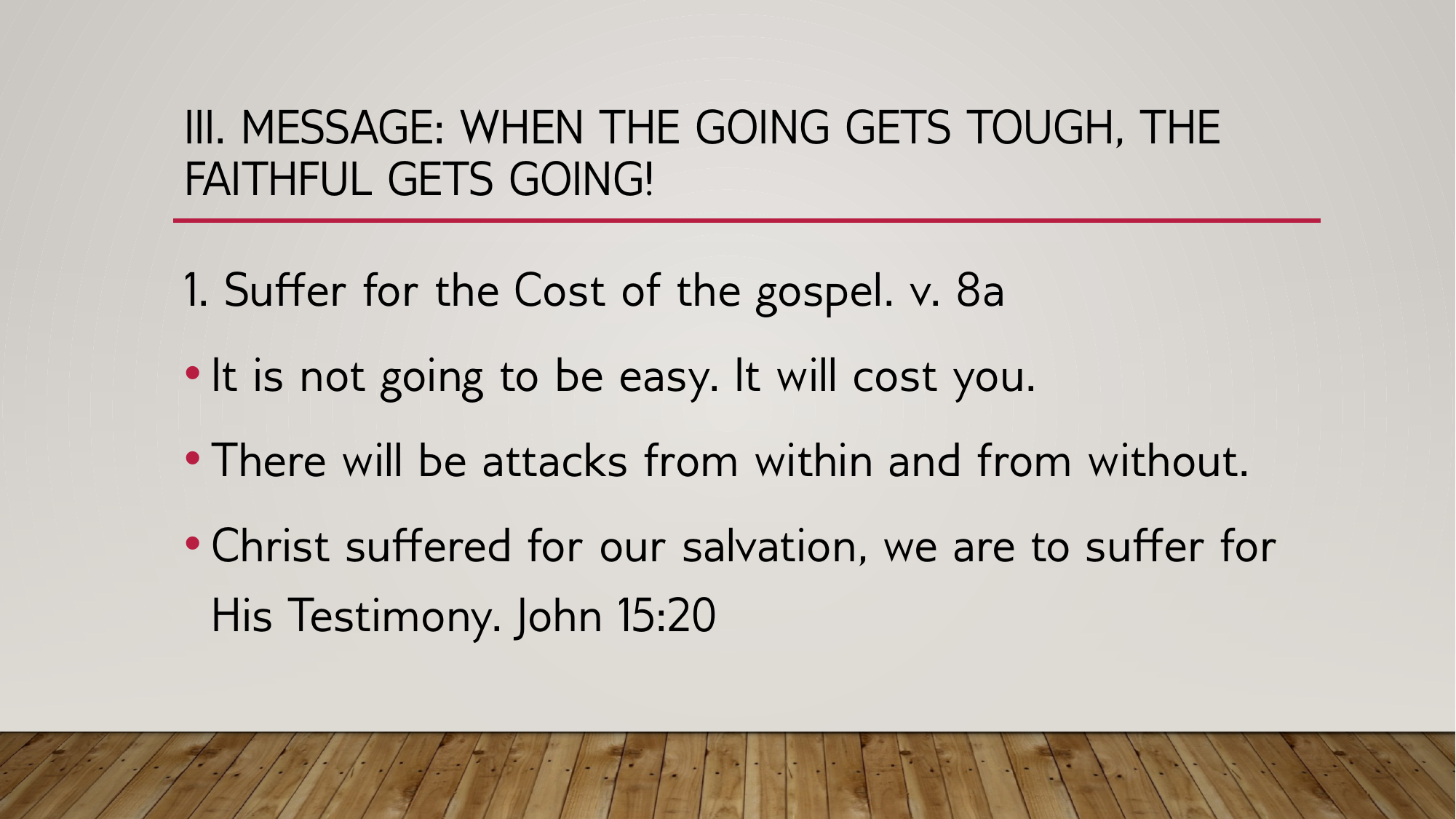

# III. Message: when the going gets tough, the faithful gets going!
1. Suffer for the Cost of the gospel. v. 8a
It is not going to be easy. It will cost you.
There will be attacks from within and from without.
Christ suffered for our salvation, we are to suffer for His Testimony. John 15:20